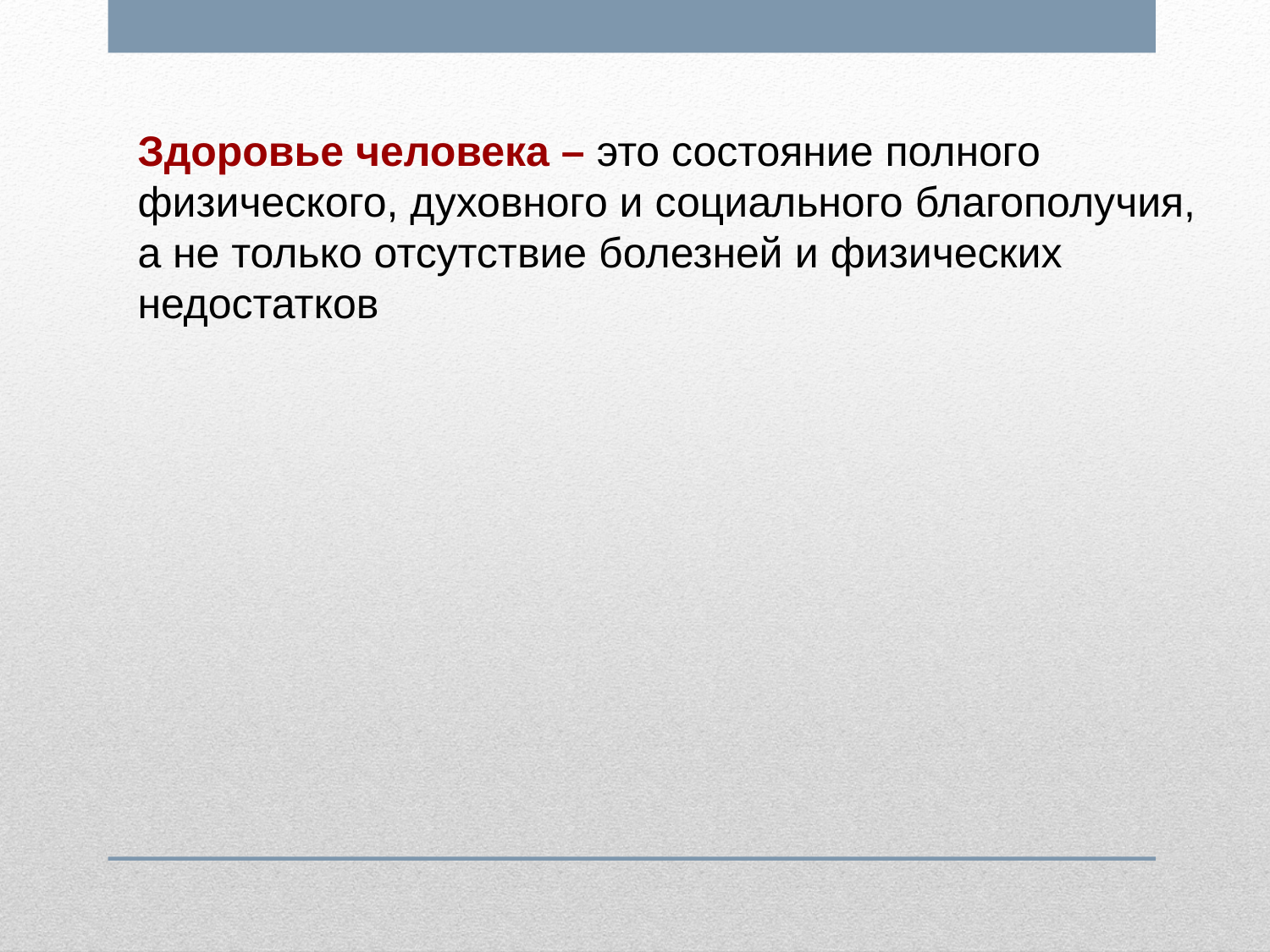

Здоровье человека – это состояние полного физического, духовного и социального благополучия, а не только отсутствие болезней и физических недостатков